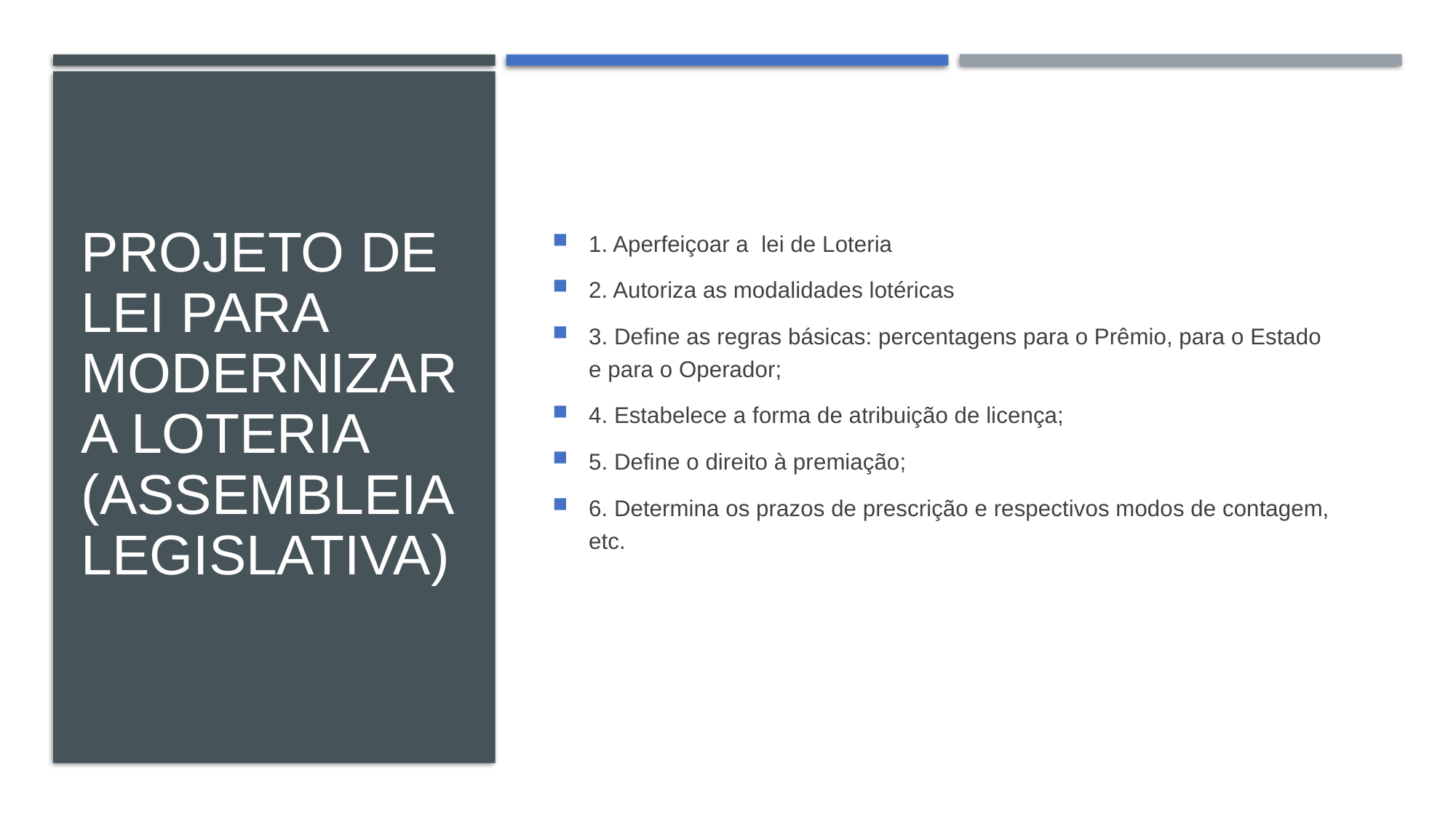

# Projeto de lei para modernizar a loterIa (Assembleia Legislativa)
1. Aperfeiçoar a  lei de Loteria
2. Autoriza as modalidades lotéricas
3. Define as regras básicas: percentagens para o Prêmio, para o Estado e para o Operador;
4. Estabelece a forma de atribuição de licença;
5. Define o direito à premiação;
6. Determina os prazos de prescrição e respectivos modos de contagem, etc.